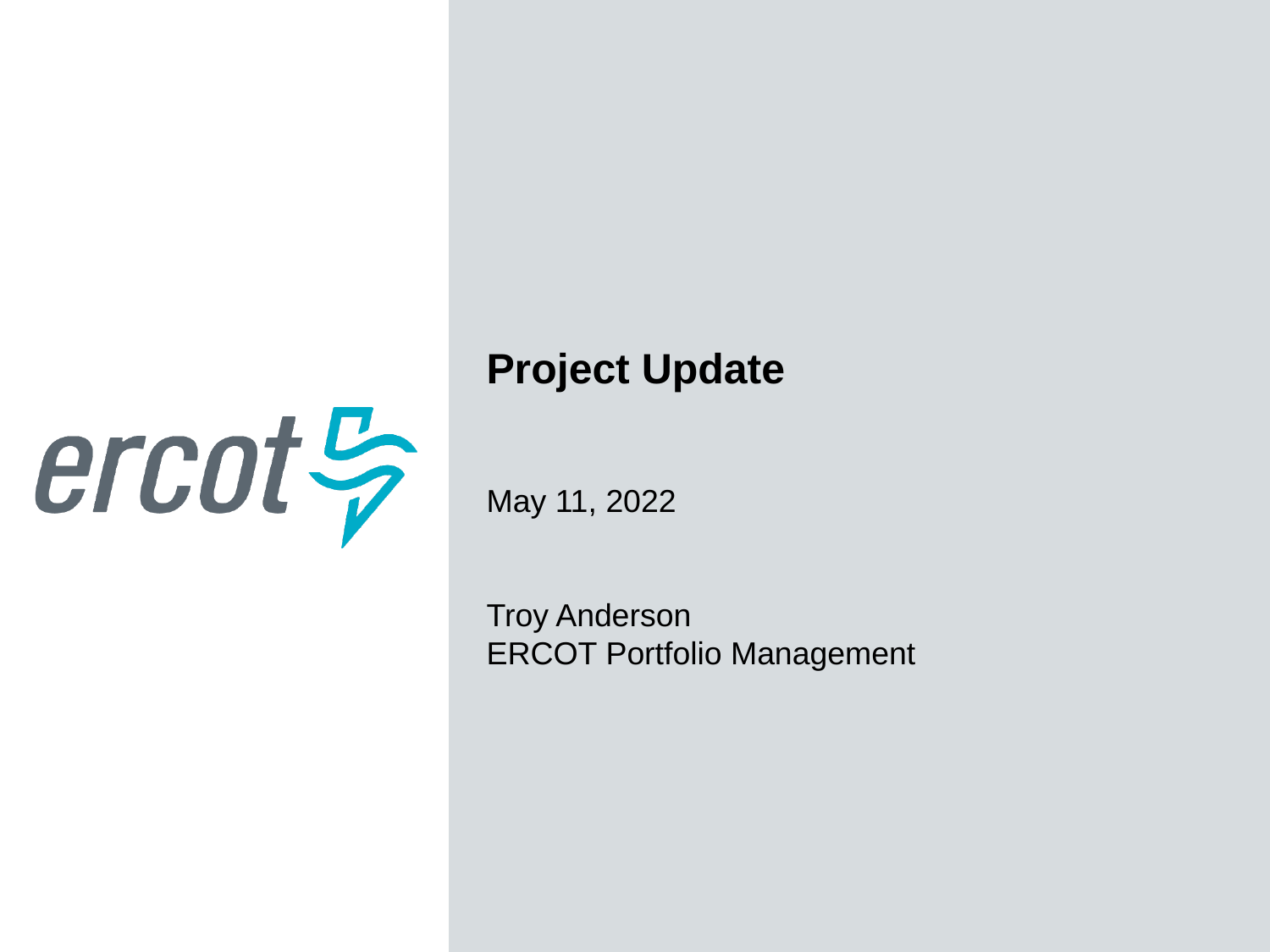

Project Update

May 11, 2022

Troy Anderson
ERCOT Portfolio Management